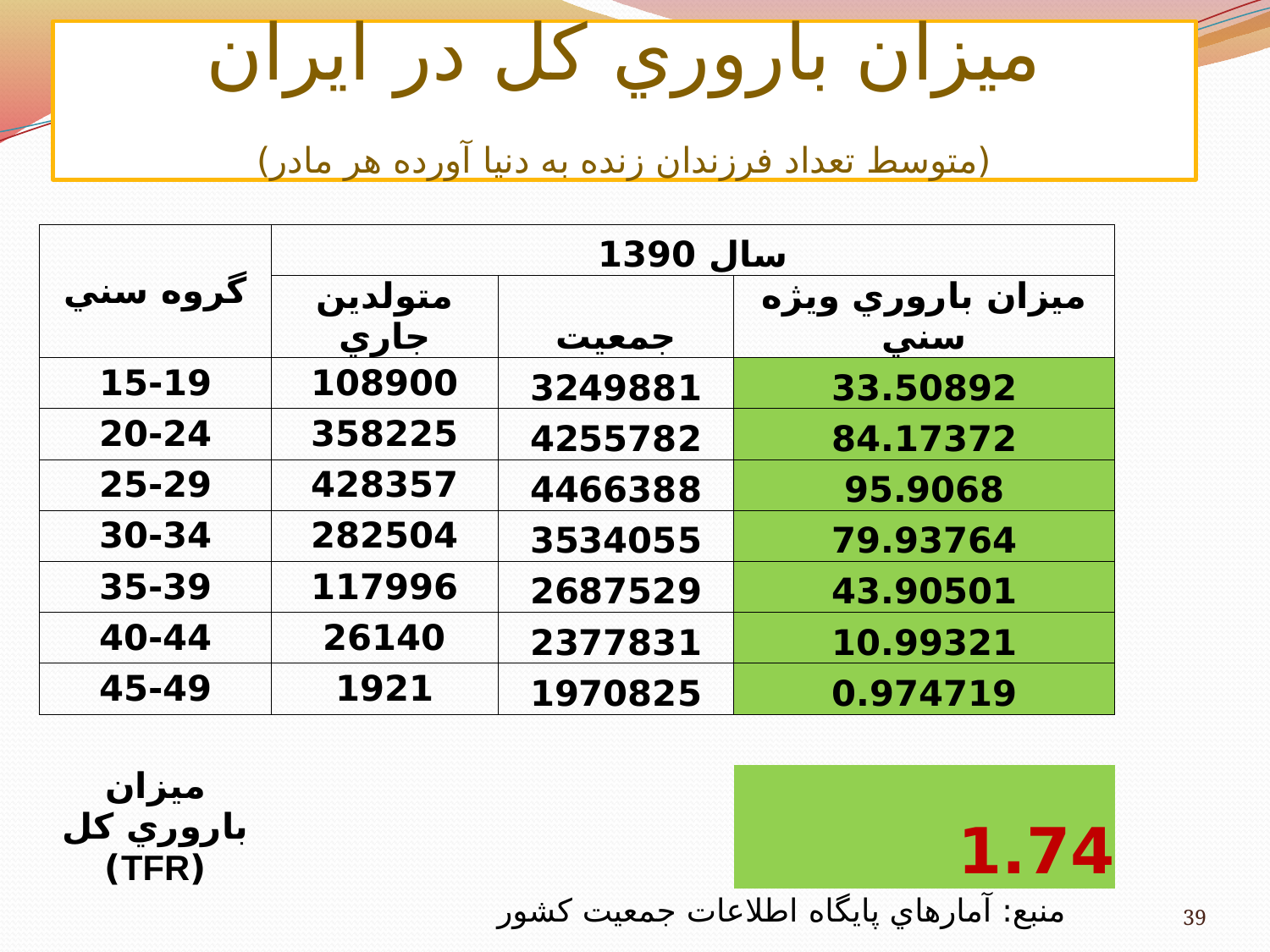

# ميزان باروري كل در ايران (متوسط تعداد فرزندان زنده به دنيا آورده هر مادر)
| گروه سني | سال 1390 |  |  |
| --- | --- | --- | --- |
|  | متولدين جاري | جمعيت | ميزان باروري ويژه سني |
| 15-19 | 108900 | 3249881 | 33.50892 |
| 20-24 | 358225 | 4255782 | 84.17372 |
| 25-29 | 428357 | 4466388 | 95.9068 |
| 30-34 | 282504 | 3534055 | 79.93764 |
| 35-39 | 117996 | 2687529 | 43.90501 |
| 40-44 | 26140 | 2377831 | 10.99321 |
| 45-49 | 1921 | 1970825 | 0.974719 |
|  |  |  |  |
| ميزان باروري كل (TFR) |  |  | 1.74 |
39
منبع: آمارهاي پايگاه اطلاعات جمعيت کشور